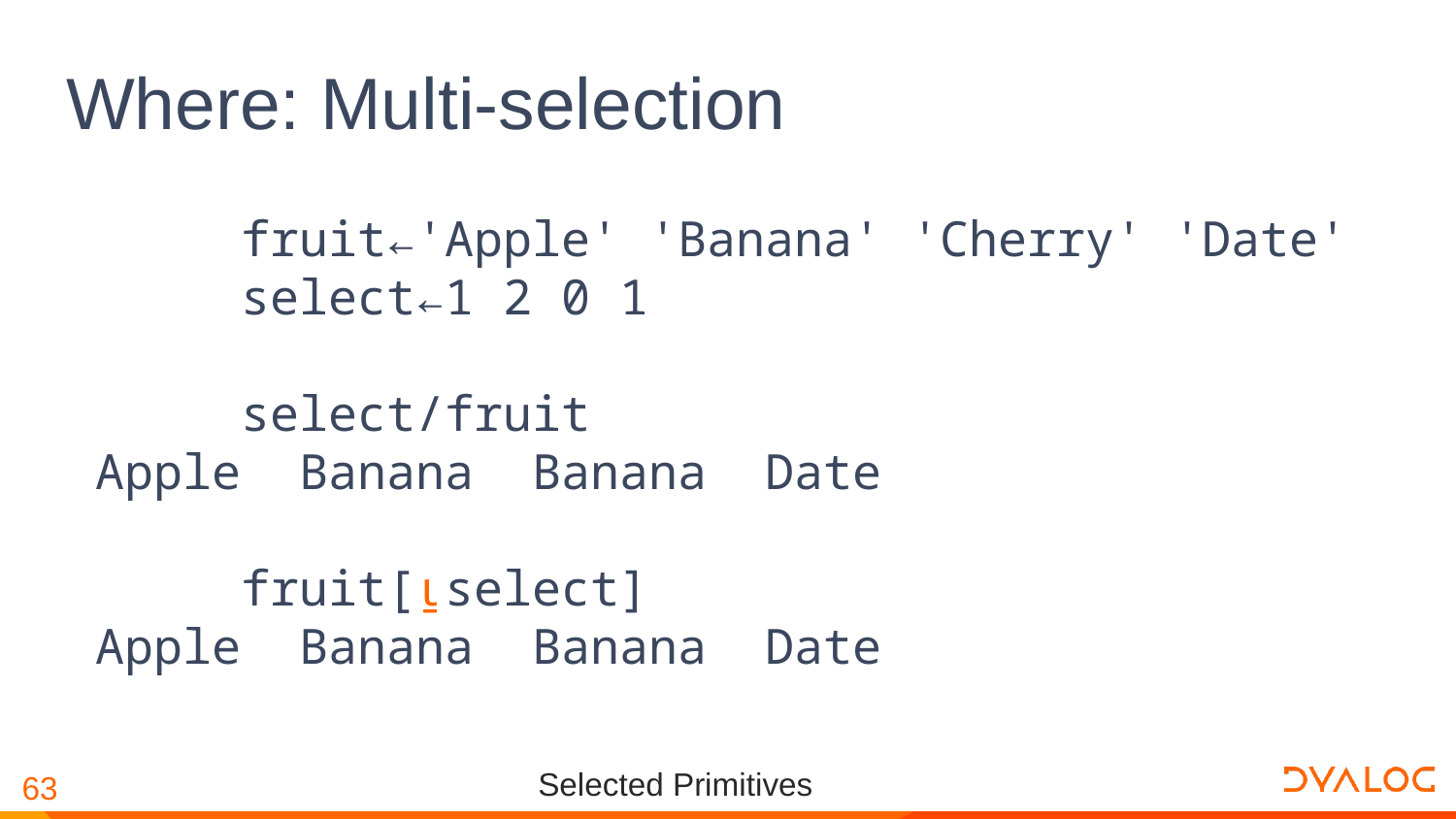

# Where: Multi-selection
      fruit←'Apple' 'Banana' 'Cherry' 'Date'
      select←1 2 0 1
      select/fruit
 Apple  Banana  Banana  Date
      fruit[⍸select]
 Apple  Banana  Banana  Date